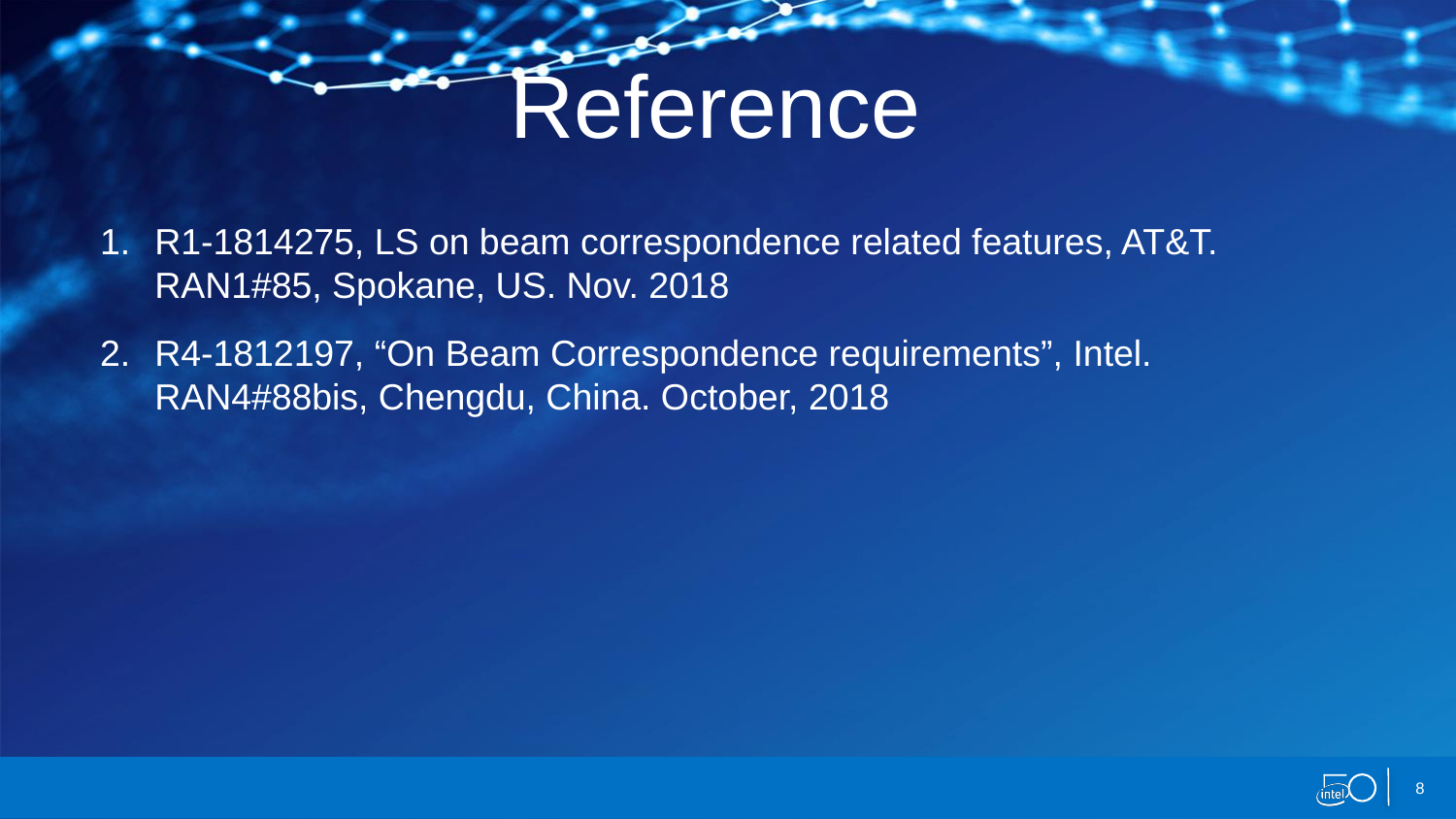

# Reference
R1-1814275, LS on beam correspondence related features, AT&T. RAN1#85, Spokane, US. Nov. 2018
R4-1812197, “On Beam Correspondence requirements”, Intel. RAN4#88bis, Chengdu, China. October, 2018

8